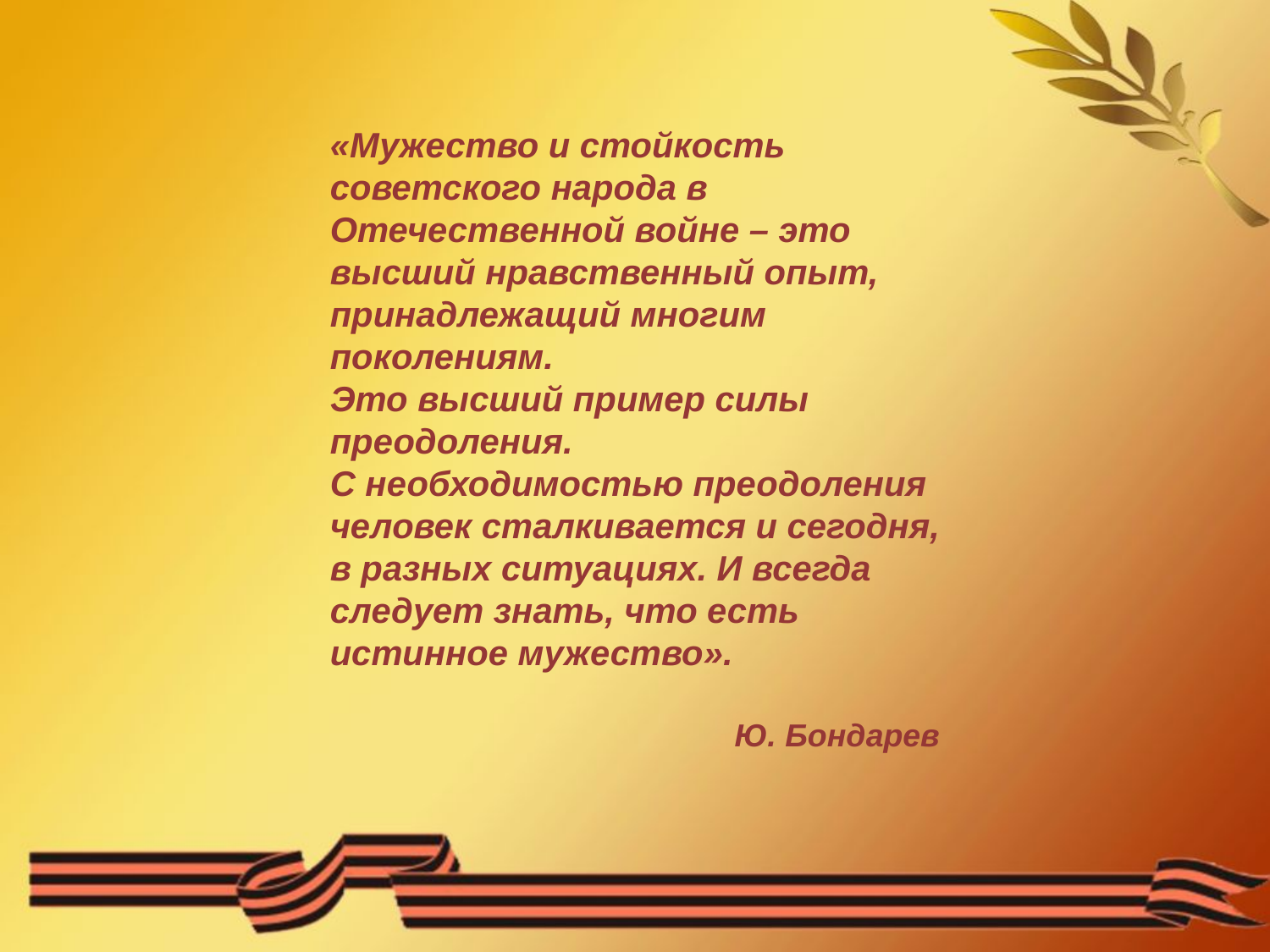

«Мужество и стойкость советского народа в Отечественной войне – это высший нравственный опыт,
принадлежащий многим поколениям.
Это высший пример силы преодоления.
С необходимостью преодоления человек сталкивается и сегодня,
в разных ситуациях. И всегда следует знать, что есть истинное мужество».

Ю. Бондарев